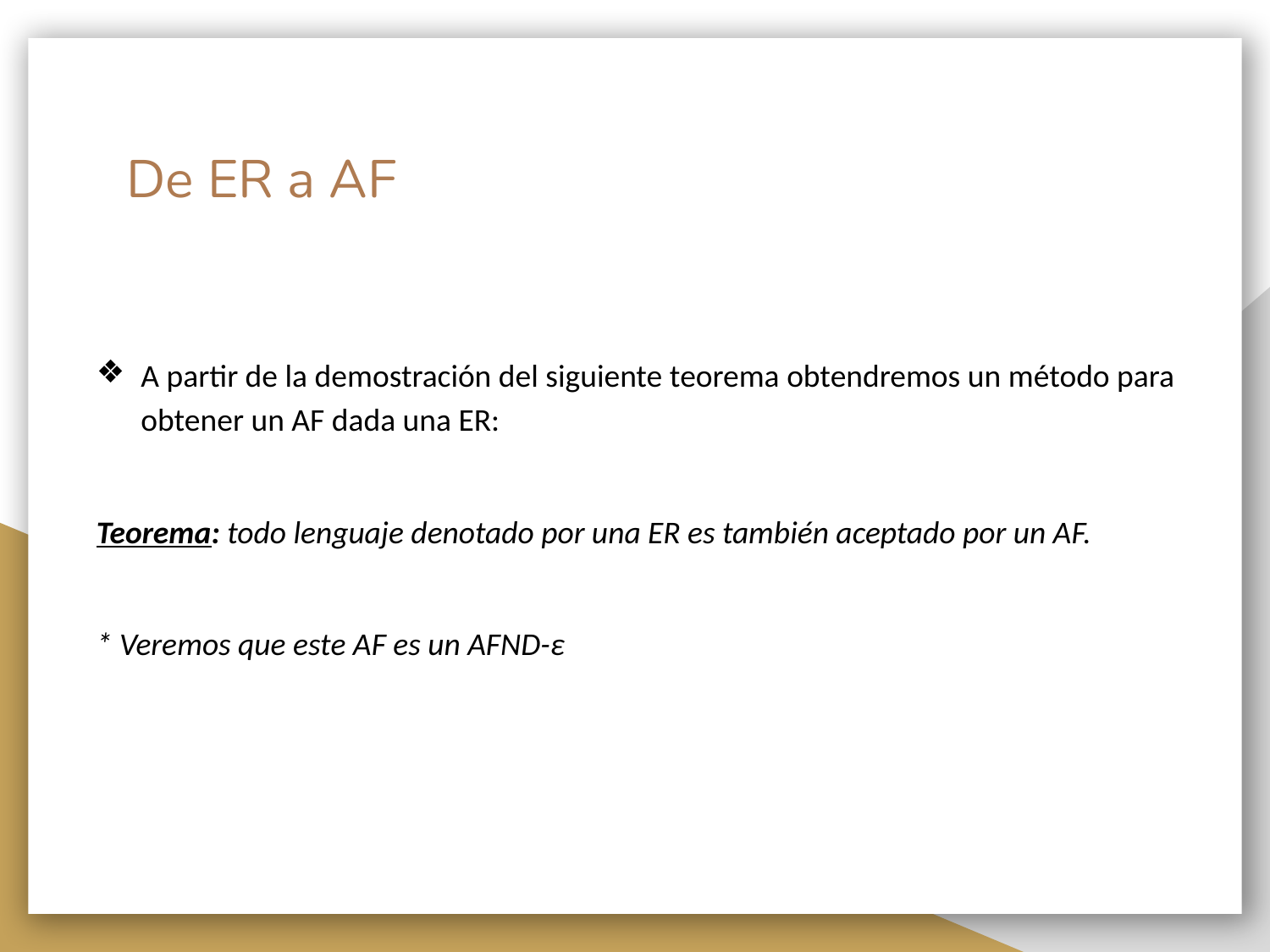

# De ER a AF
A partir de la demostración del siguiente teorema obtendremos un método para obtener un AF dada una ER:

Teorema: todo lenguaje denotado por una ER es también aceptado por un AF.

* Veremos que este AF es un AFND-ε